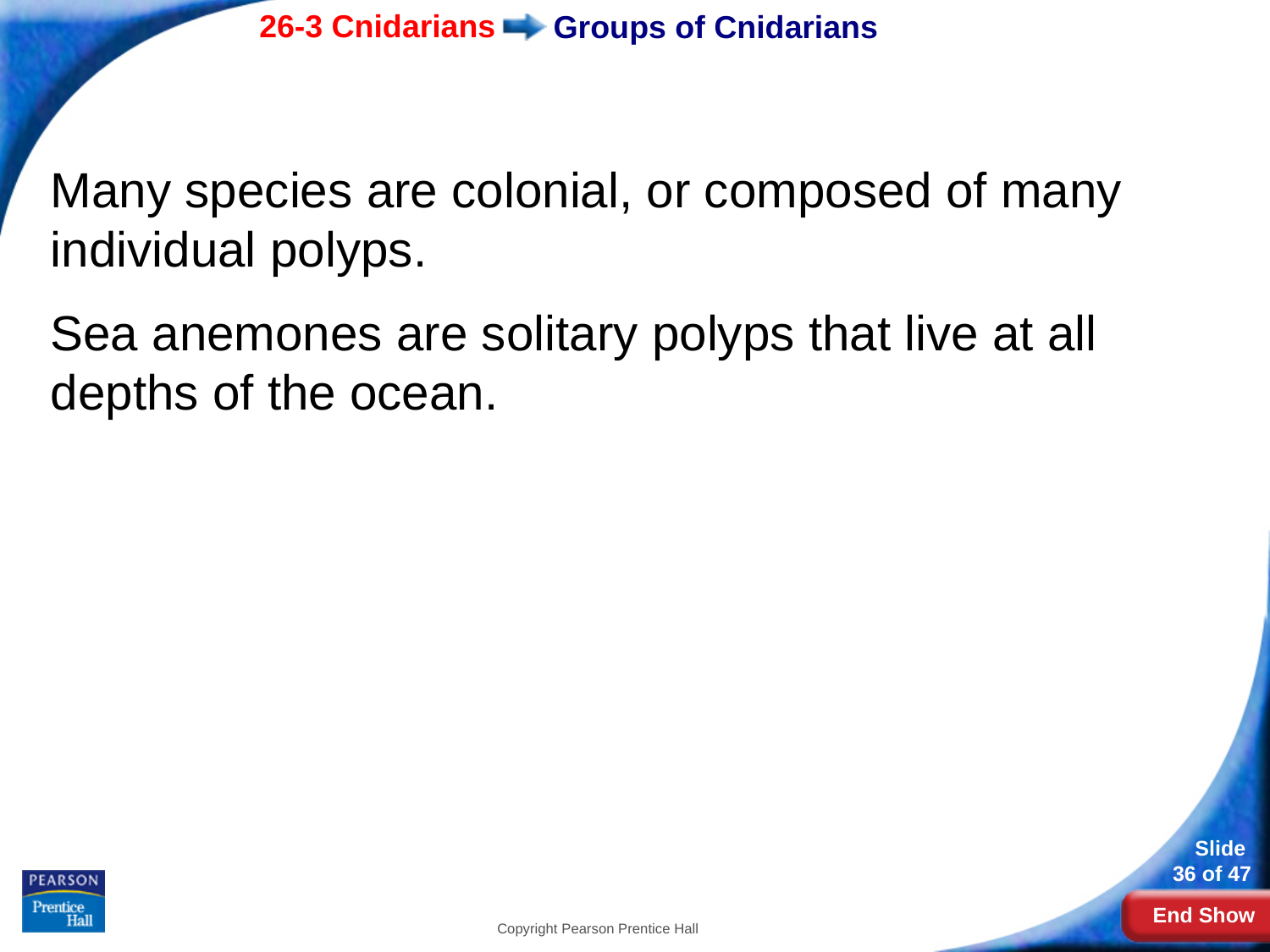

# Groups of Cnidarians
Many species are colonial, or composed of many individual polyps.
Sea anemones are solitary polyps that live at all depths of the ocean.
Copyright Pearson Prentice Hall